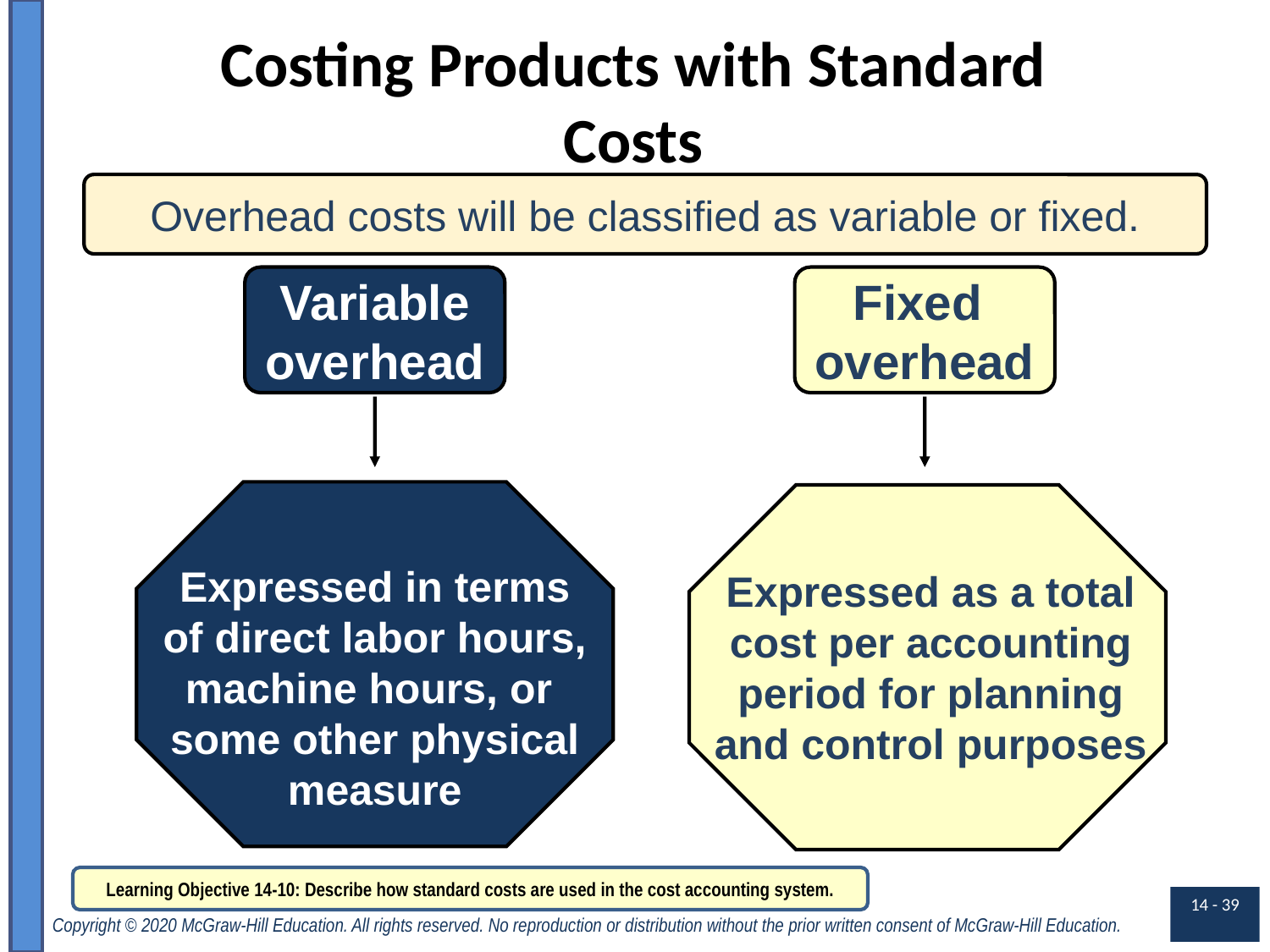

Costing Products with Standard Costs
Overhead costs will be classified as variable or fixed.
Variable
overhead
Fixed
overhead

Expressed in terms
of direct labor hours, machine hours, or
some other physical measure
Expressed as a total cost per accounting period for planning and control purposes
Learning Objective 14-10: Describe how standard costs are used in the cost accounting system.